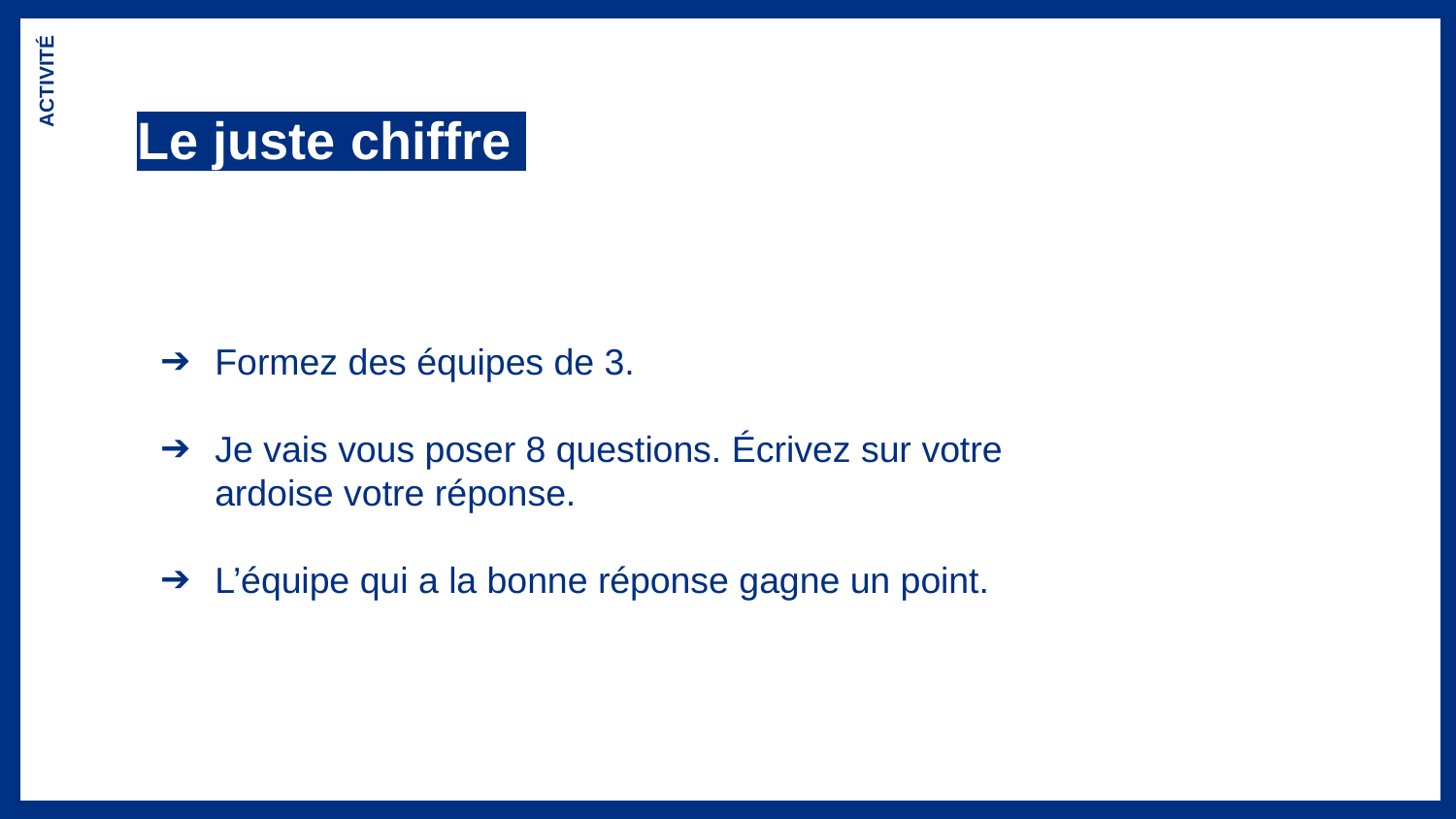

ACTIVITÉ
Le juste chiffre
Formez des équipes de 3.
Je vais vous poser 8 questions. Écrivez sur votre ardoise votre réponse.
L’équipe qui a la bonne réponse gagne un point.